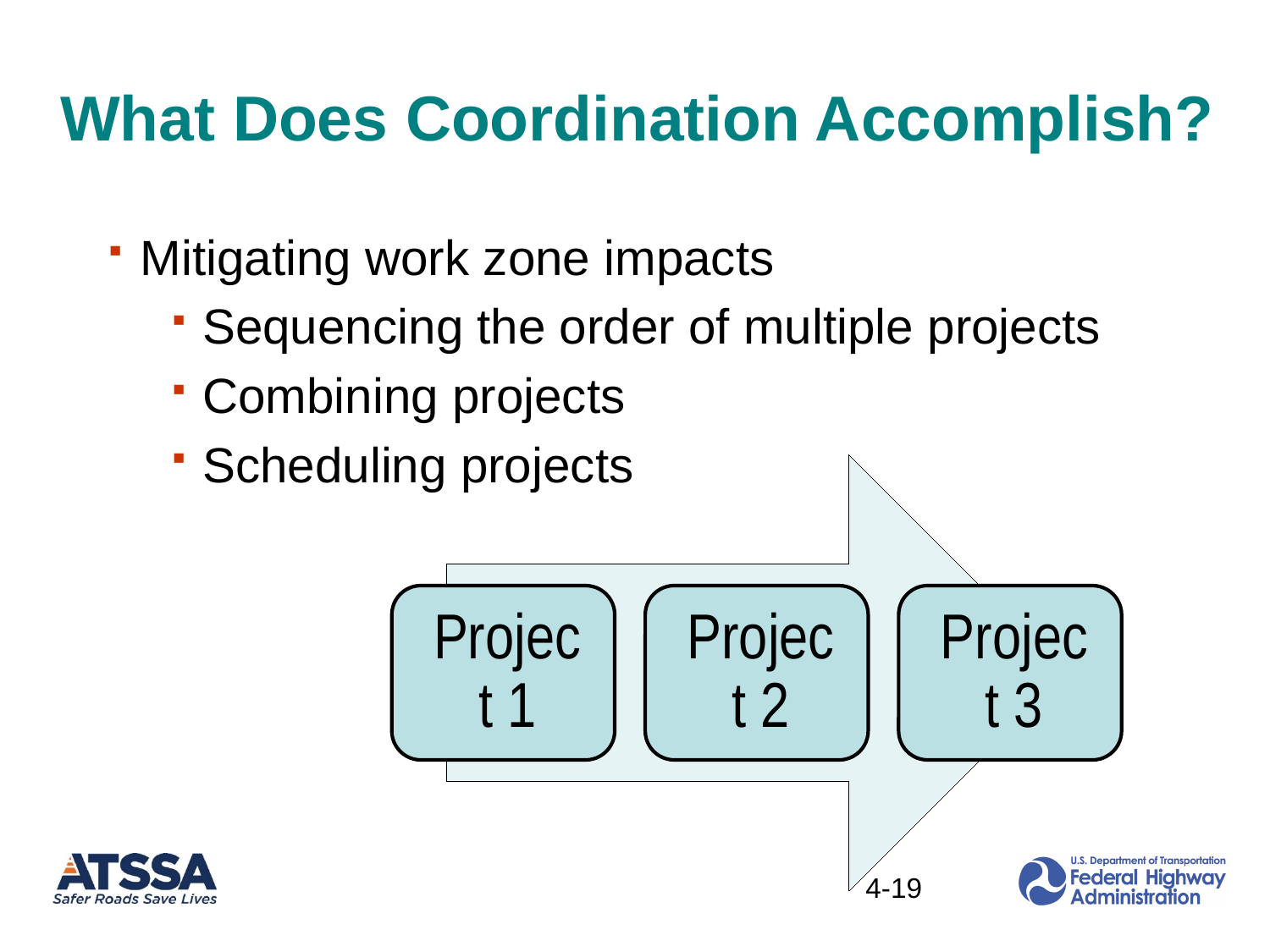

# What Does Coordination Accomplish?
Mitigating work zone impacts
Sequencing the order of multiple projects
Combining projects
Scheduling projects
Project 1
Project 2
Project 3